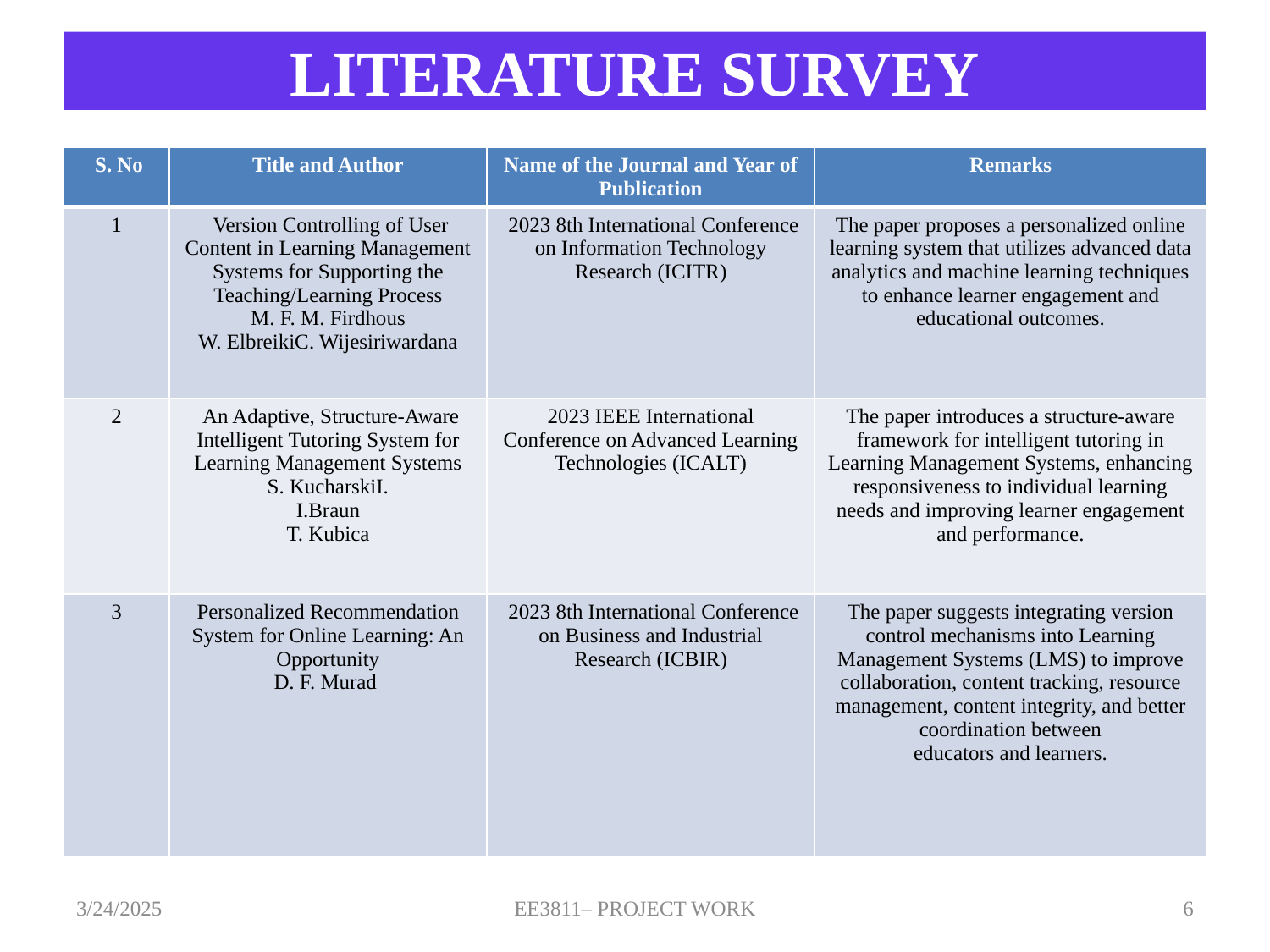

# LITERATURE SURVEY
| S. No | Title and Author | Name of the Journal and Year of Publication | Remarks |
| --- | --- | --- | --- |
| 1 | Version Controlling of User Content in Learning Management Systems for Supporting the Teaching/Learning Process M. F. M. Firdhous W. ElbreikiC. Wijesiriwardana | 2023 8th International Conference on Information Technology Research (ICITR) | The paper proposes a personalized online learning system that utilizes advanced data analytics and machine learning techniques to enhance learner engagement and educational outcomes. |
| 2 | An Adaptive, Structure-Aware Intelligent Tutoring System for Learning Management Systems S. KucharskiI. I.Braun T. Kubica | 2023 IEEE International Conference on Advanced Learning Technologies (ICALT) | The paper introduces a structure-aware framework for intelligent tutoring in Learning Management Systems, enhancing responsiveness to individual learning needs and improving learner engagement and performance. |
| 3 | Personalized Recommendation System for Online Learning: An Opportunity D. F. Murad | 2023 8th International Conference on Business and Industrial Research (ICBIR) | The paper suggests integrating version control mechanisms into Learning Management Systems (LMS) to improve collaboration, content tracking, resource management, content integrity, and better coordination between educators and learners. |
3/24/2025
EE3811– PROJECT WORK
6